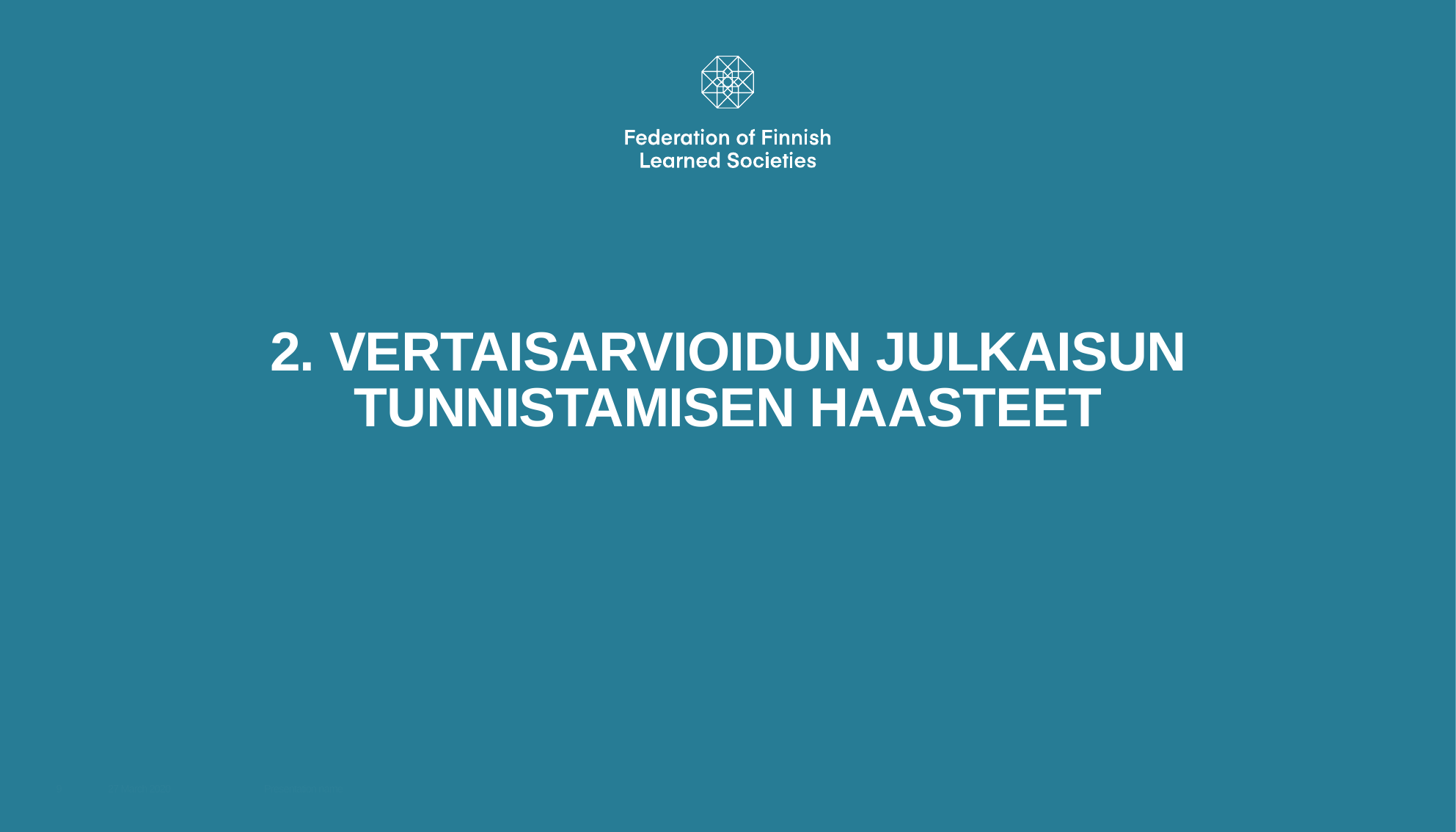

# 2. VERTAISARVIOIDUN JULKAISUN TUNNISTAMISEN HAASTEET
27 March 2020
Presentation name
9